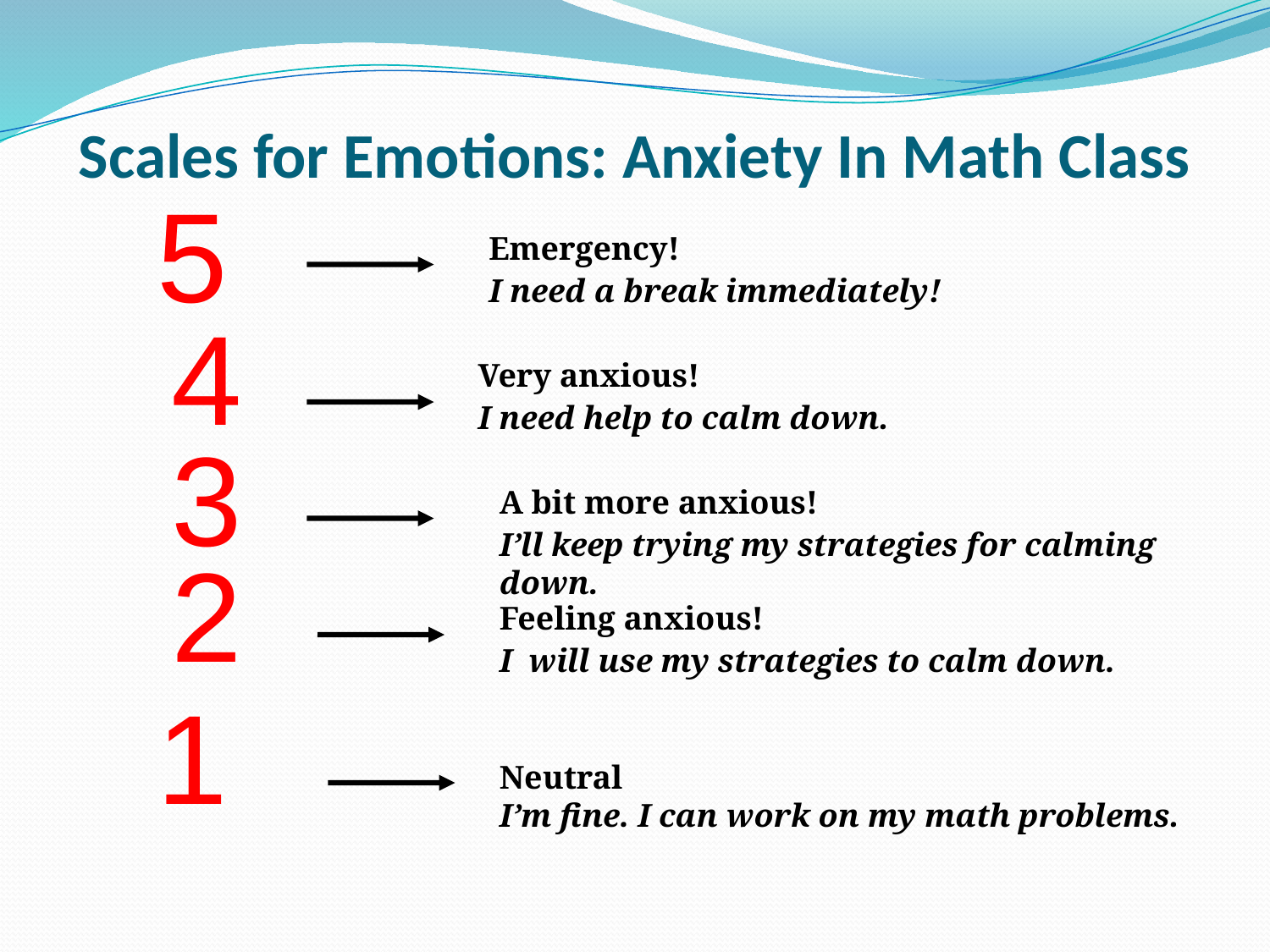

Frustration Color Scale

# Scales for Emotions: Anxiety In Math Class

4

5

Emergency!

I need a break immediately!

Very anxious!

I need help to calm down.

3

A bit more anxious!

I’ll keep trying my strategies for calming down.

1

2

Feeling anxious!

I  will use my strategies to calm down.

Neutral
I’m fine. I can work on my math problems.

■